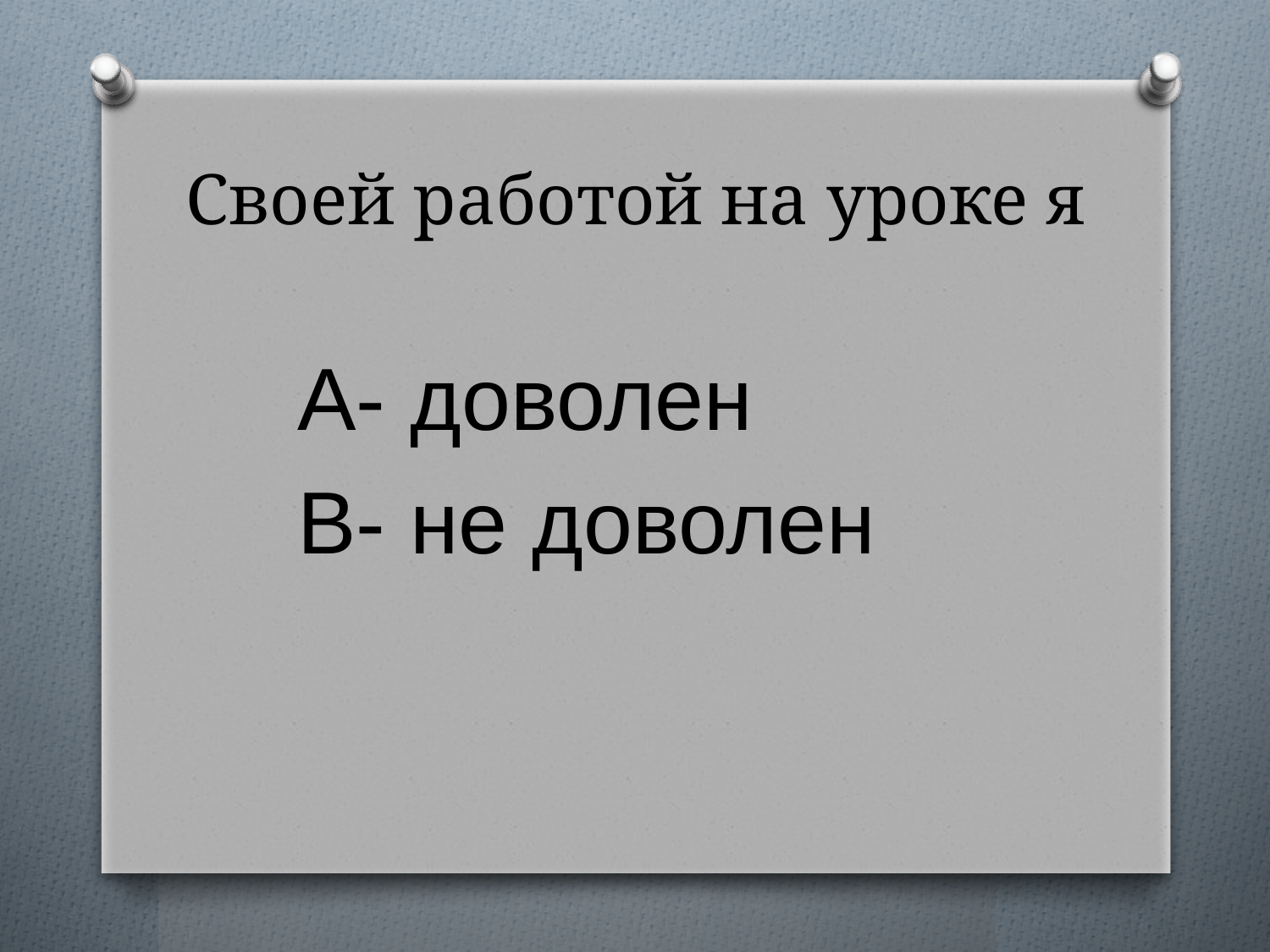

# Своей работой на уроке я
А- доволен
В- не доволен